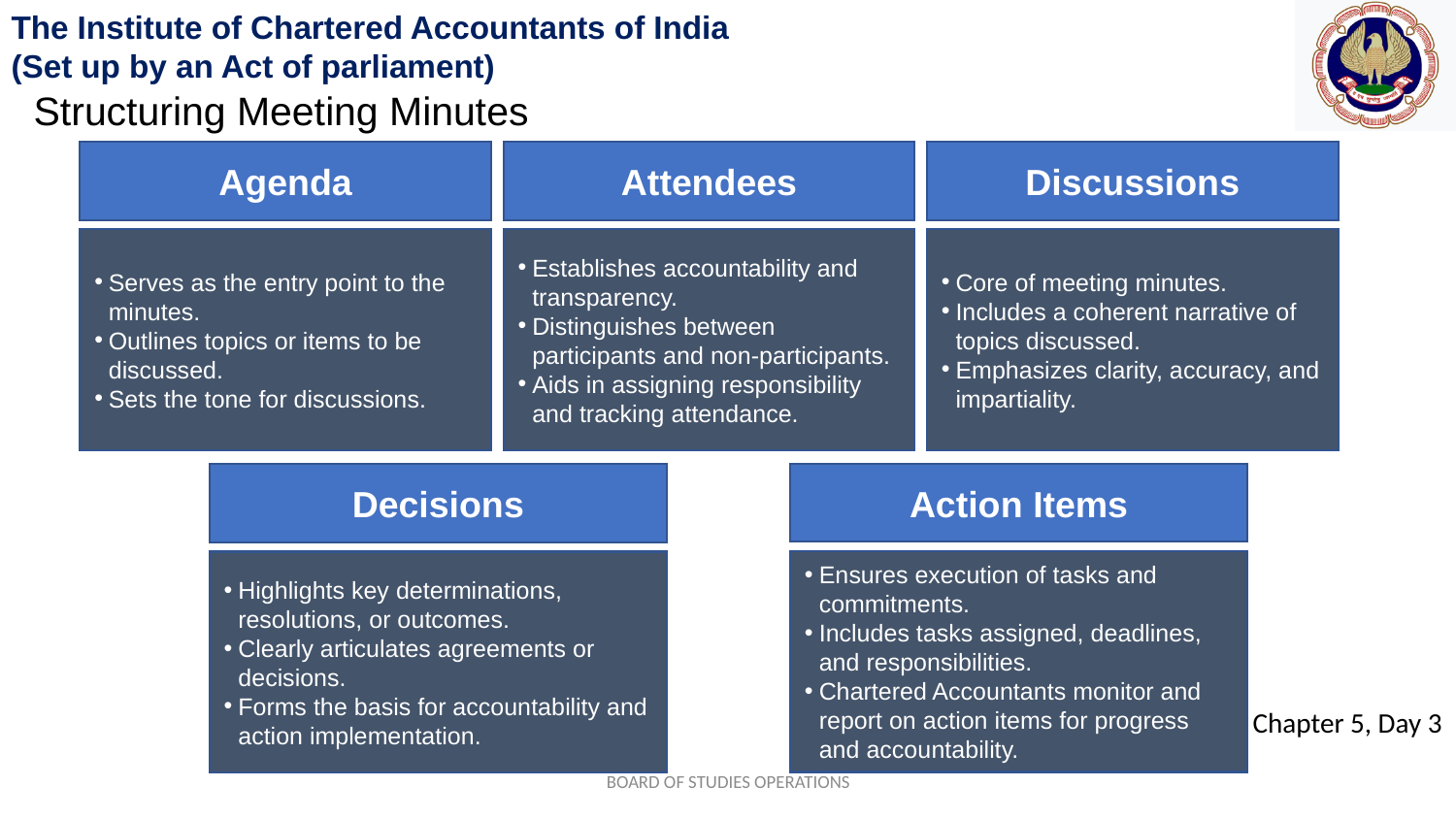

Structuring Meeting Minutes
Agenda
Attendees
Discussions
Core of meeting minutes.
Includes a coherent narrative of topics discussed.
Emphasizes clarity, accuracy, and impartiality.
Serves as the entry point to the minutes.
Outlines topics or items to be discussed.
Sets the tone for discussions.
Establishes accountability and transparency.
Distinguishes between participants and non-participants.
Aids in assigning responsibility and tracking attendance.
Action Items
Decisions
Ensures execution of tasks and commitments.
Includes tasks assigned, deadlines, and responsibilities.
Chartered Accountants monitor and report on action items for progress and accountability.
Highlights key determinations, resolutions, or outcomes.
Clearly articulates agreements or decisions.
Forms the basis for accountability and action implementation.
BOARD OF STUDIES OPERATIONS